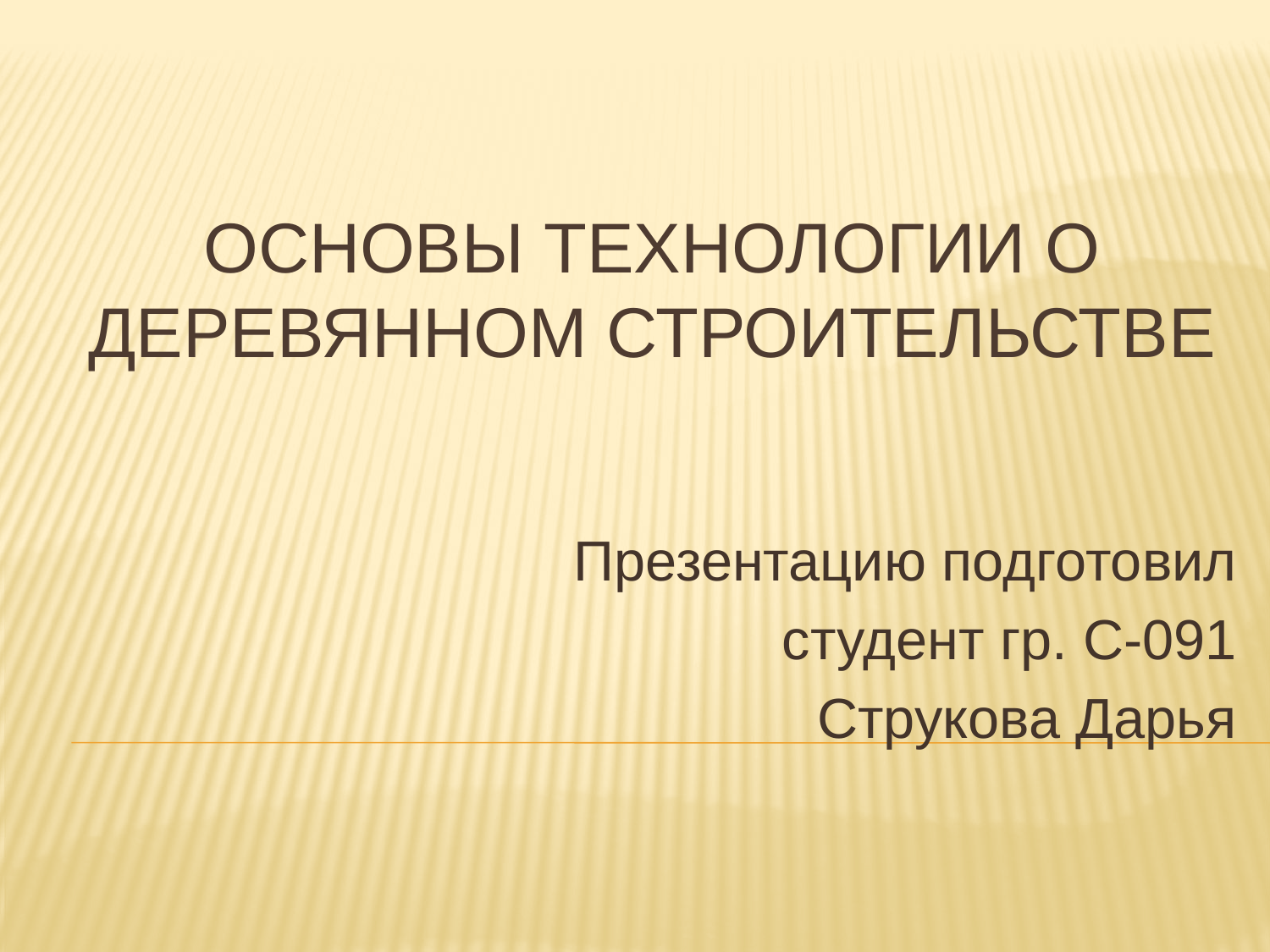

# Основы технологии о деревянном строительстве
Презентацию подготовил
студент гр. С-091
Струкова Дарья